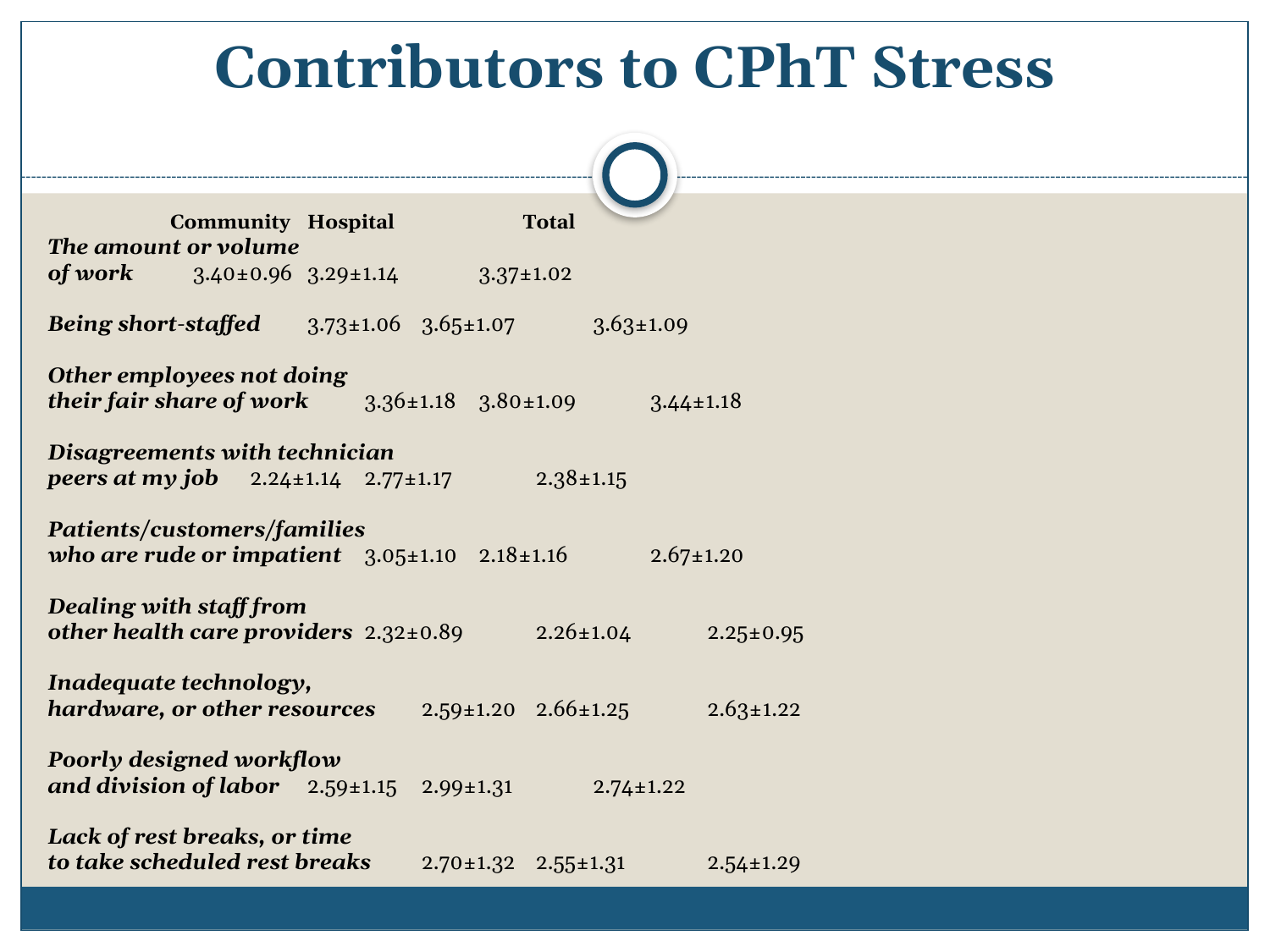

# Contributors to CPhT Stress
				                  Community	Hospital	                    Total
The amount or volume
of work 				3.40±0.96		3.29±1.14	  	3.37±1.02

Being short-staffed		3.73±1.06		3.65±1.07	  	3.63±1.09

Other employees not doing
their fair share of work		3.36±1.18		3.80±1.09	  	3.44±1.18

Disagreements with technician
peers at my job			2.24±1.14		2.77±1.17	  	2.38±1.15

Patients/customers/families
who are rude or impatient		3.05±1.10		2.18±1.16	  	2.67±1.20

Dealing with staff from
other health care providers		2.32±0.89	 	2.26±1.04	  	2.25±0.95

Inadequate technology,
hardware, or other resources	2.59±1.20		2.66±1.25	  	2.63±1.22

Poorly designed workflow
and division of labor		2.59±1.15		2.99±1.31	  	2.74±1.22

Lack of rest breaks, or time
to take scheduled rest breaks	2.70±1.32		2.55±1.31	  	2.54±1.29